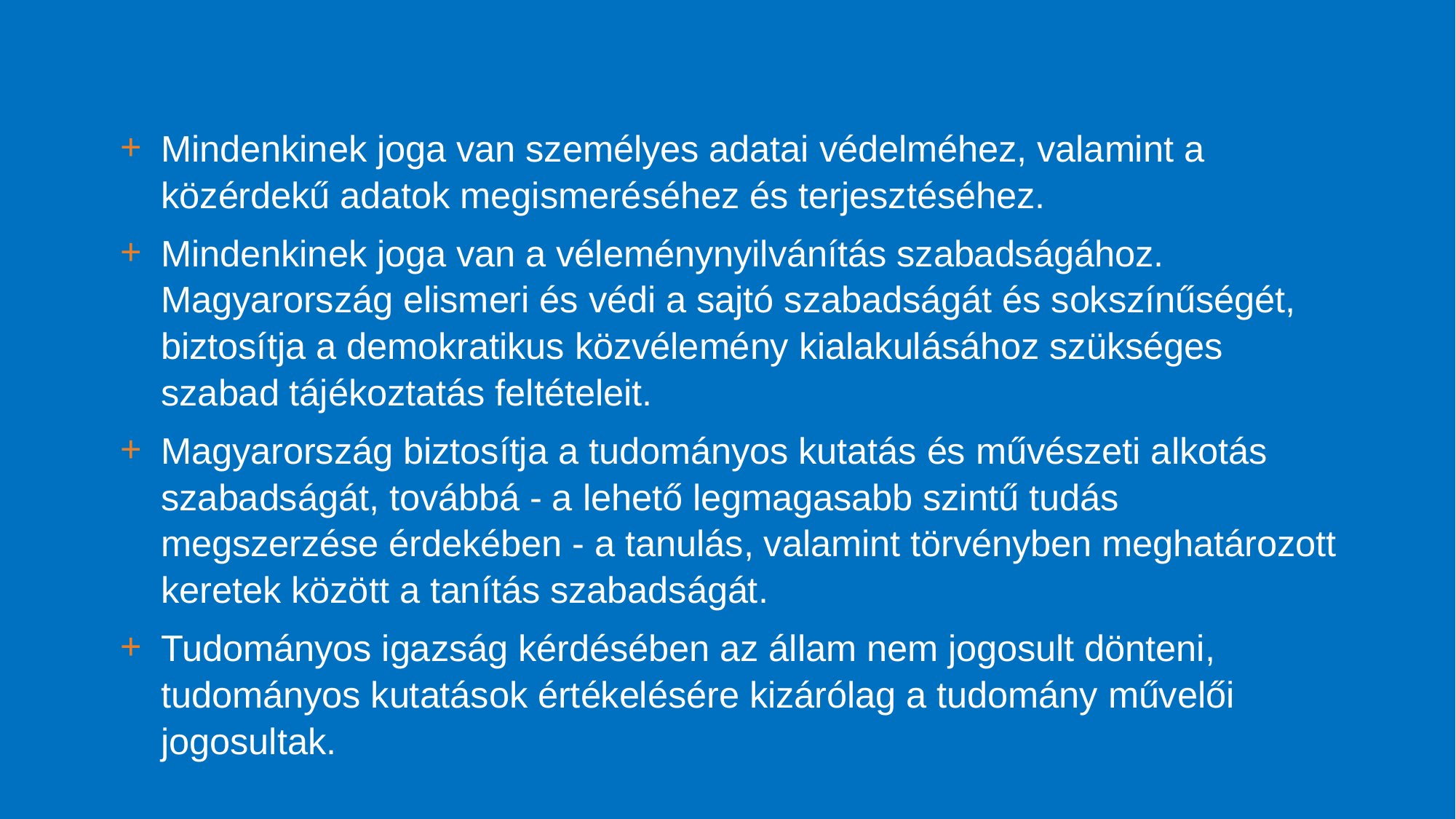

Mindenkinek joga van személyes adatai védelméhez, valamint a közérdekű adatok megismeréséhez és terjesztéséhez.
Mindenkinek joga van a véleménynyilvánítás szabadságához. Magyarország elismeri és védi a sajtó szabadságát és sokszínűségét, biztosítja a demokratikus közvélemény kialakulásához szükséges szabad tájékoztatás feltételeit.
Magyarország biztosítja a tudományos kutatás és művészeti alkotás szabadságát, továbbá - a lehető legmagasabb szintű tudás megszerzése érdekében - a tanulás, valamint törvényben meghatározott keretek között a tanítás szabadságát.
Tudományos igazság kérdésében az állam nem jogosult dönteni, tudományos kutatások értékelésére kizárólag a tudomány művelői jogosultak.